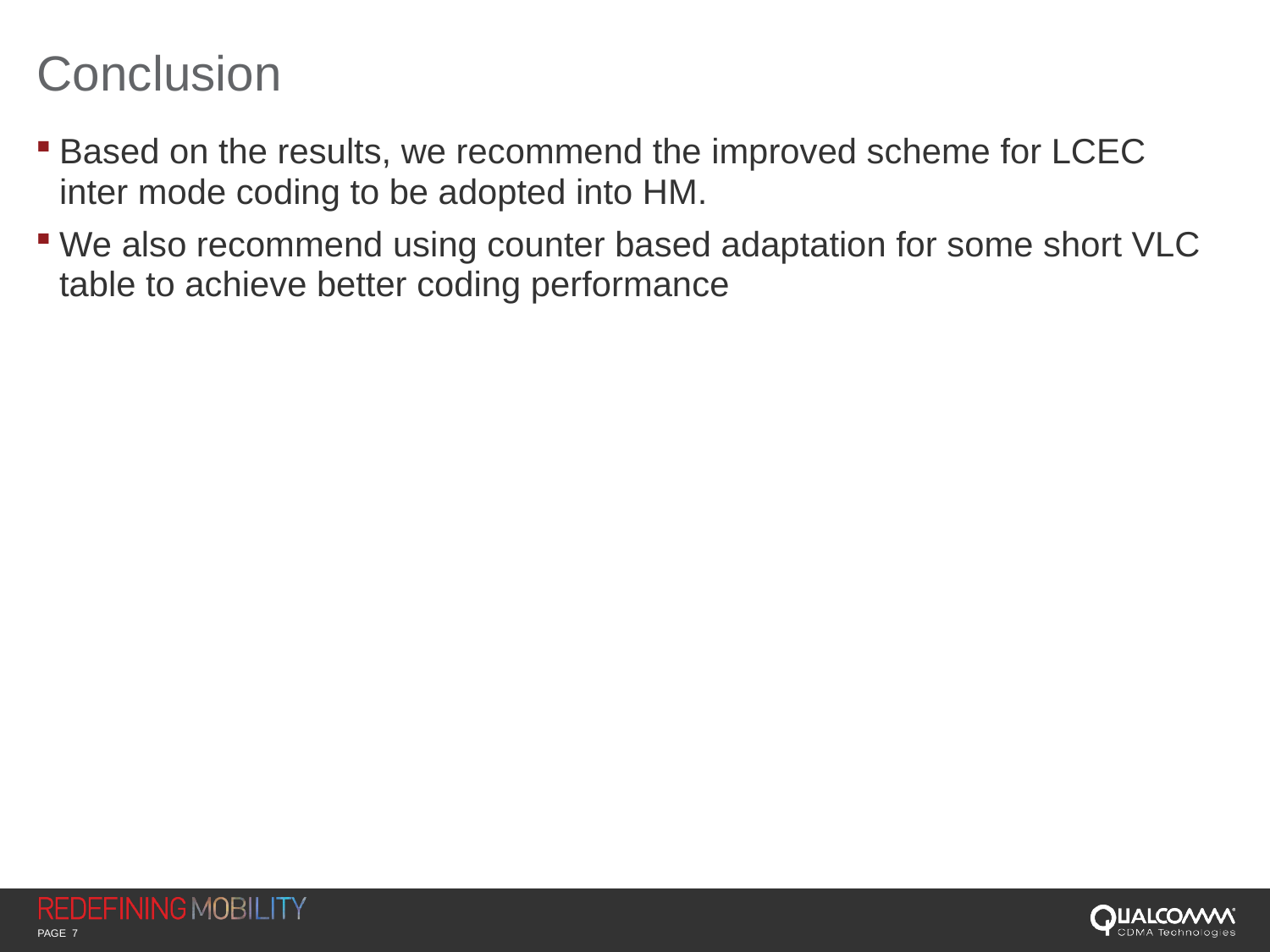

# Conclusion
Based on the results, we recommend the improved scheme for LCEC inter mode coding to be adopted into HM.
We also recommend using counter based adaptation for some short VLC table to achieve better coding performance